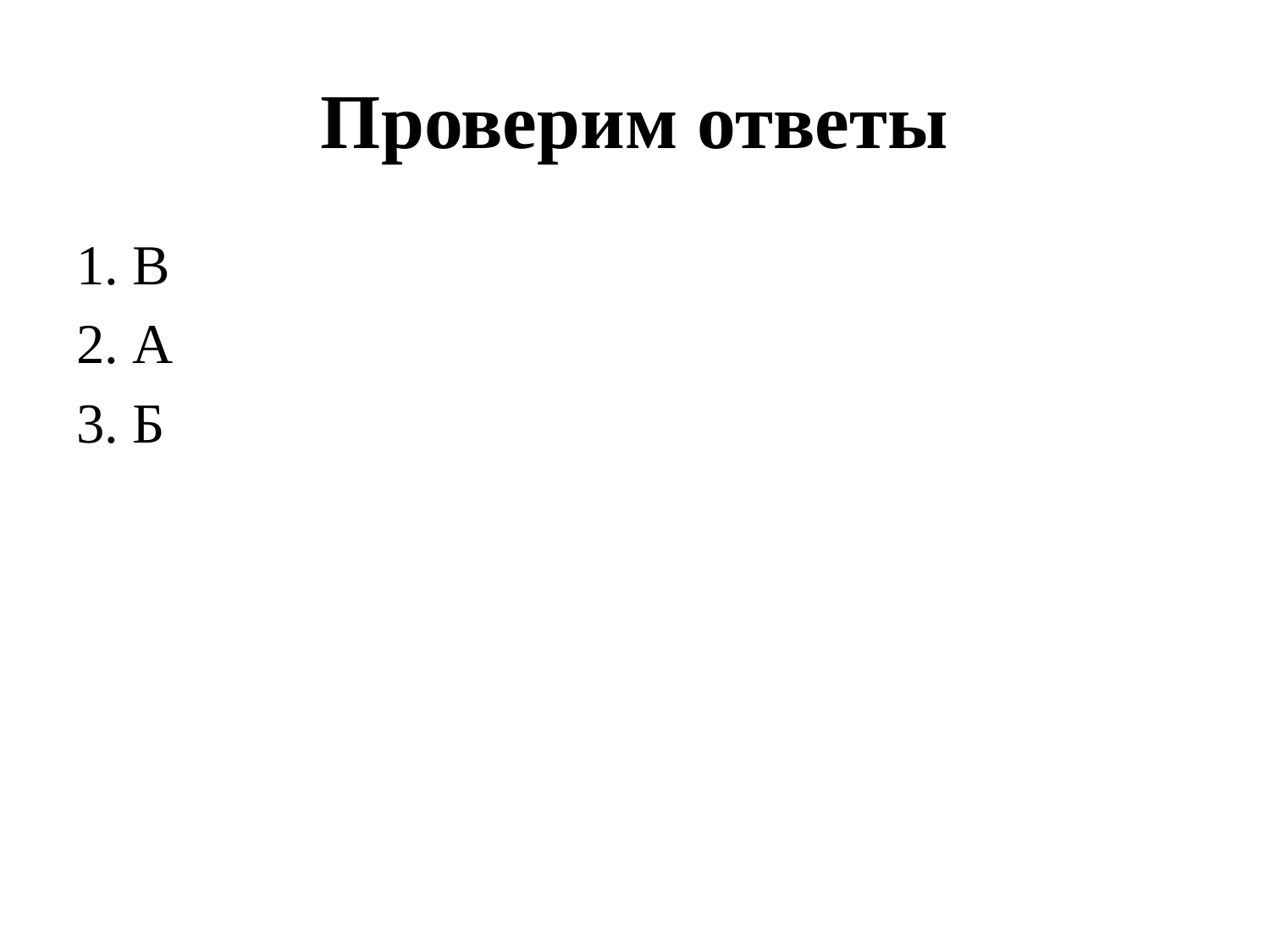

# Проверим ответы
1. В
2. А
3. Б